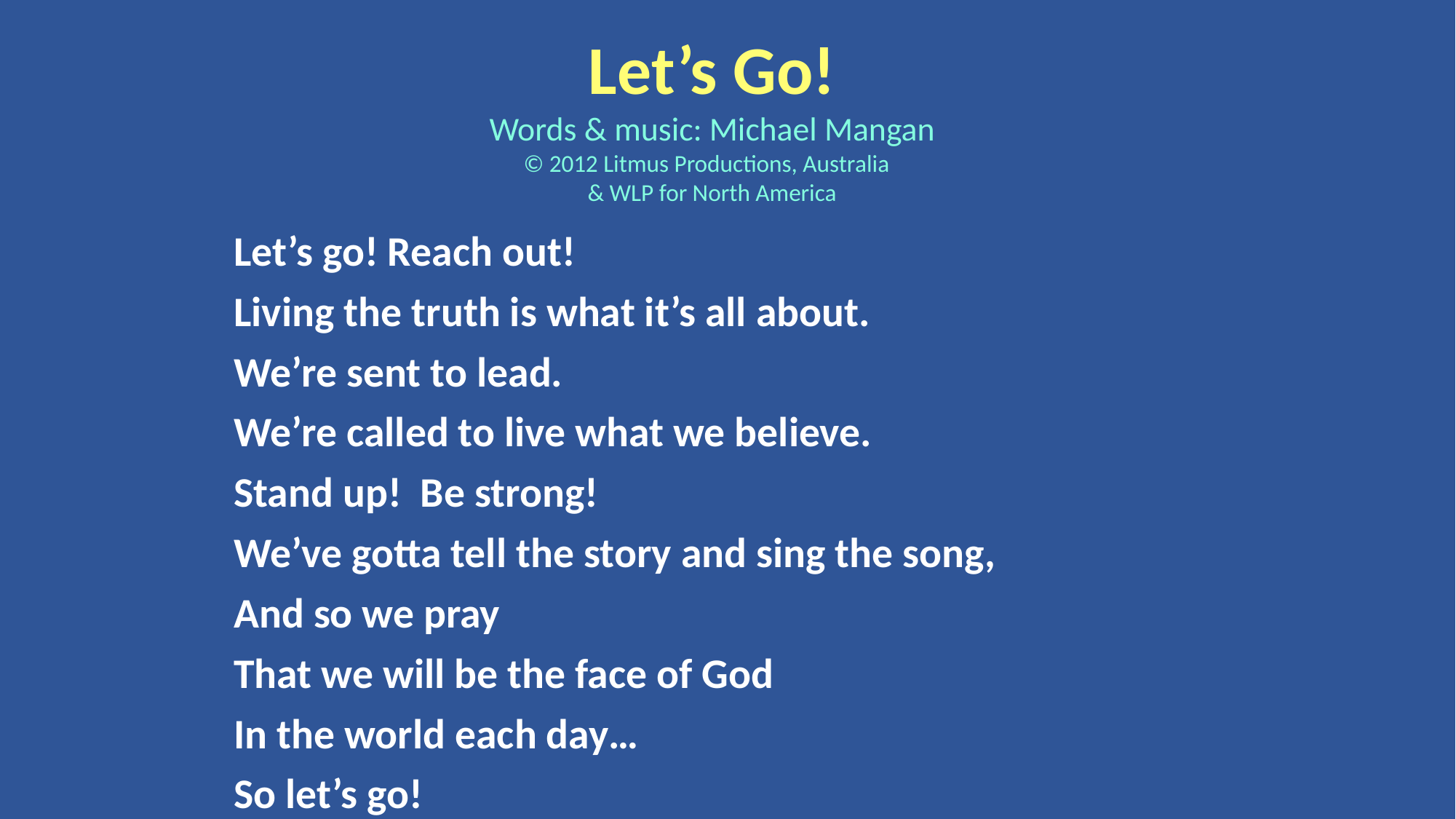

Let’s Go!
Words & music: Michael Mangan
© 2012 Litmus Productions, Australia
& WLP for North America
Let’s go! Reach out!
Living the truth is what it’s all about.
We’re sent to lead.
We’re called to live what we believe.
Stand up!  Be strong!
We’ve gotta tell the story and sing the song,
And so we pray
That we will be the face of God
In the world each day…
So let’s go!